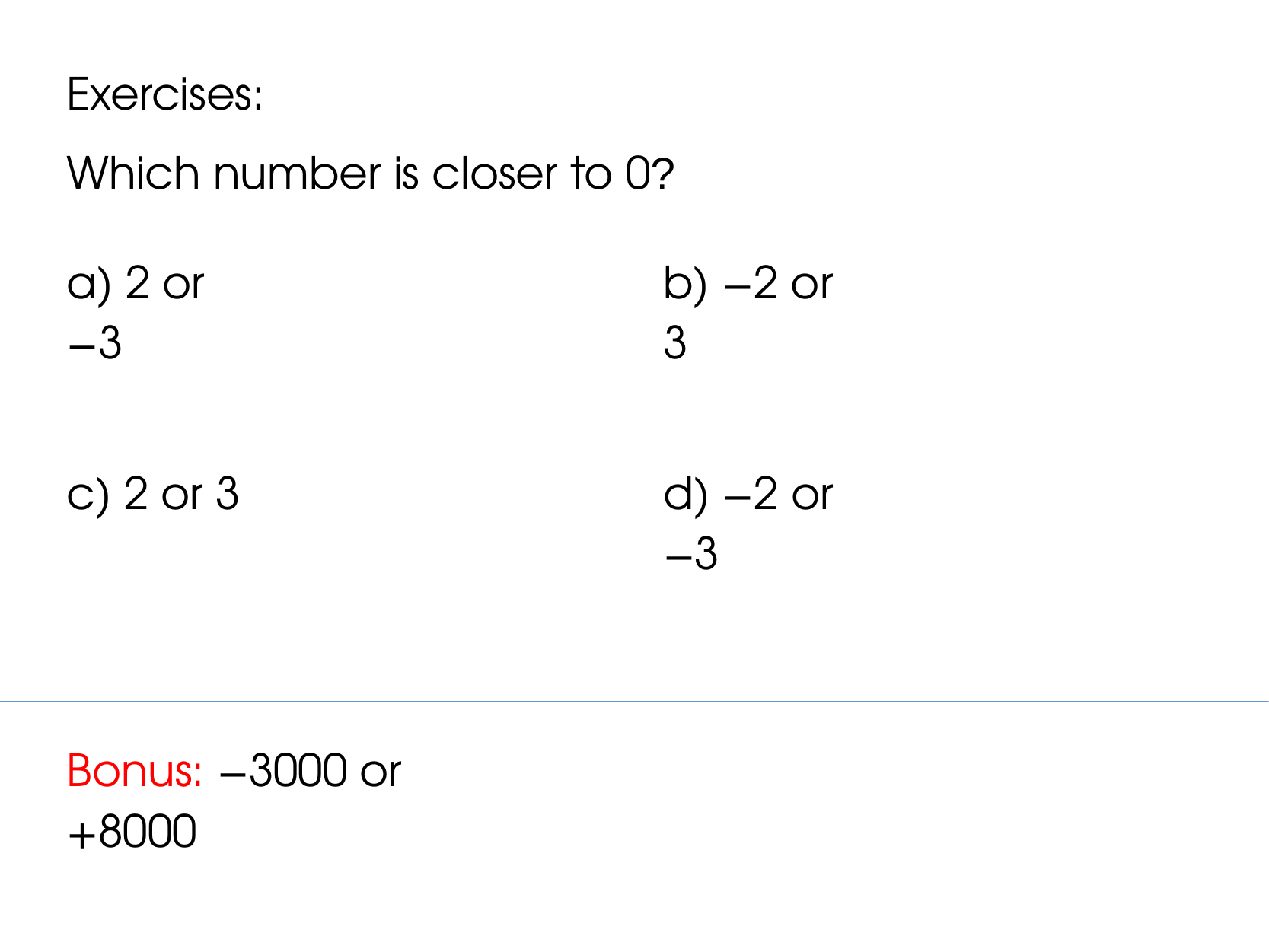

Exercises:
Which number is closer to 0?
a) 2 or −3
b) −2 or 3
c) 2 or 3
d) −2 or −3
Bonus: −3000 or +8000